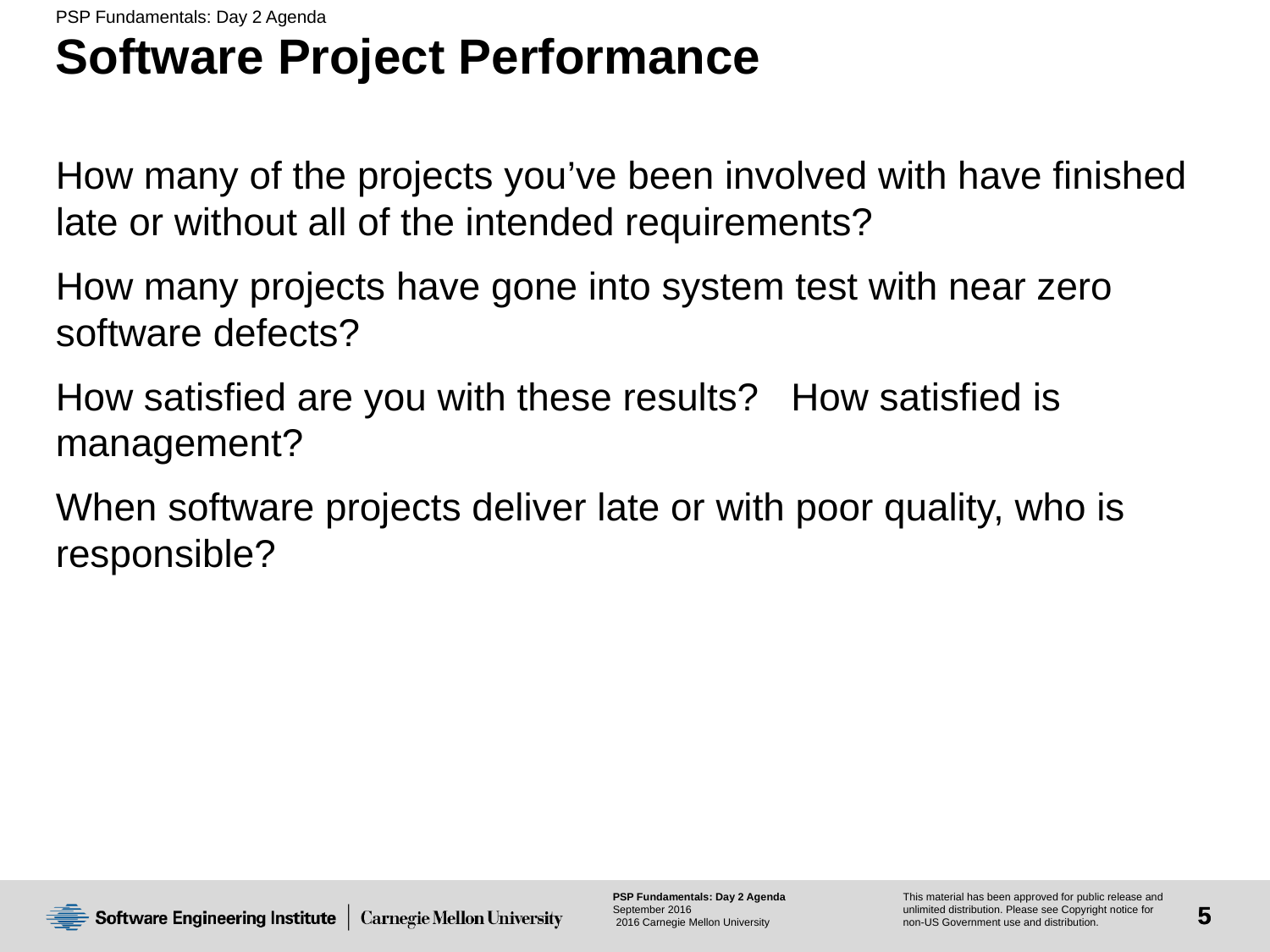

# Software Project Performance
How many of the projects you’ve been involved with have finished late or without all of the intended requirements?
How many projects have gone into system test with near zero software defects?
How satisfied are you with these results?   How satisfied is management?
When software projects deliver late or with poor quality, who is responsible?